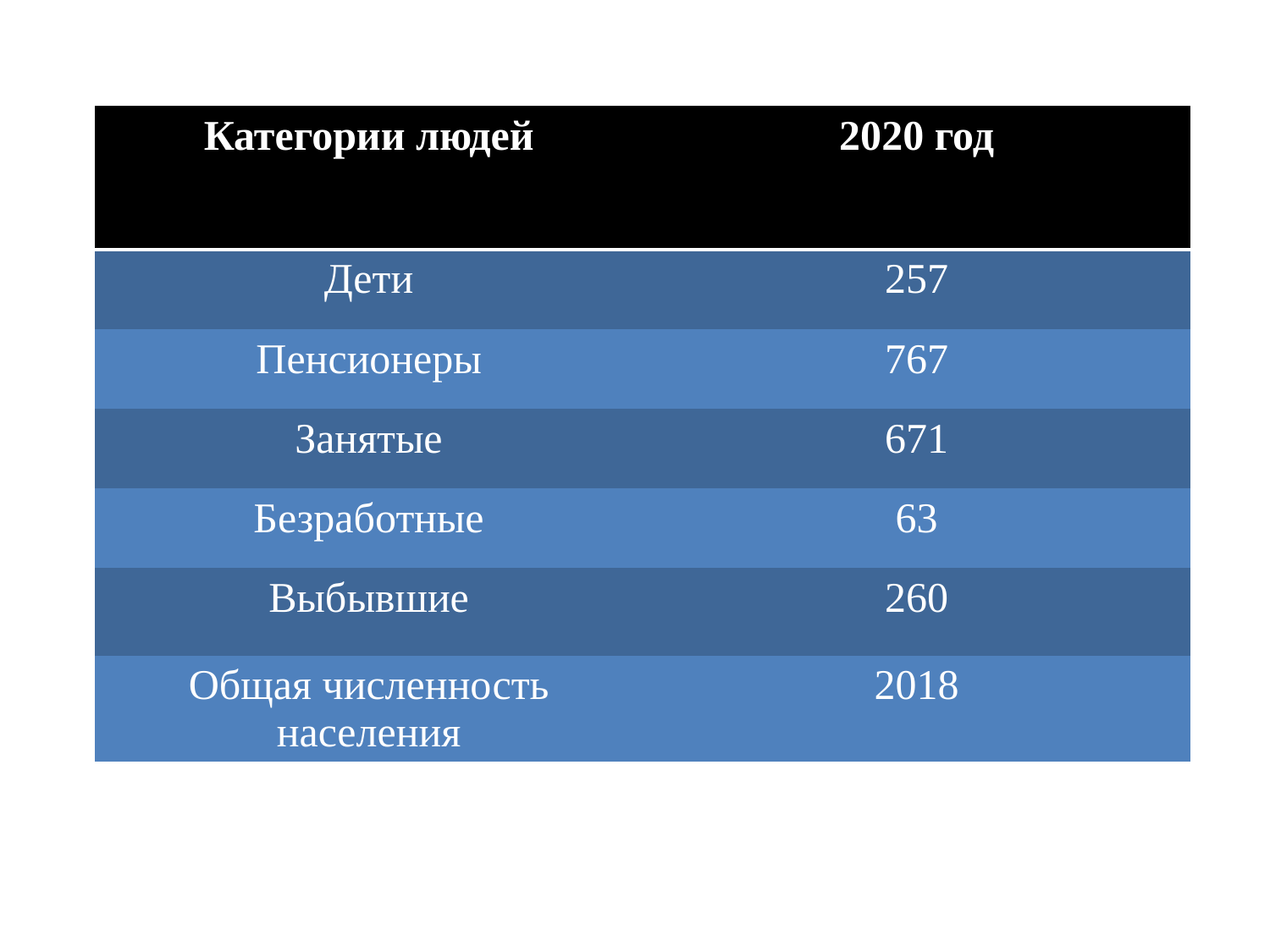

| Категории людей | 2020 год |
| --- | --- |
| Дети | 257 |
| Пенсионеры | 767 |
| Занятые | 671 |
| Безработные | 63 |
| Выбывшие | 260 |
| Общая численность населения | 2018 |